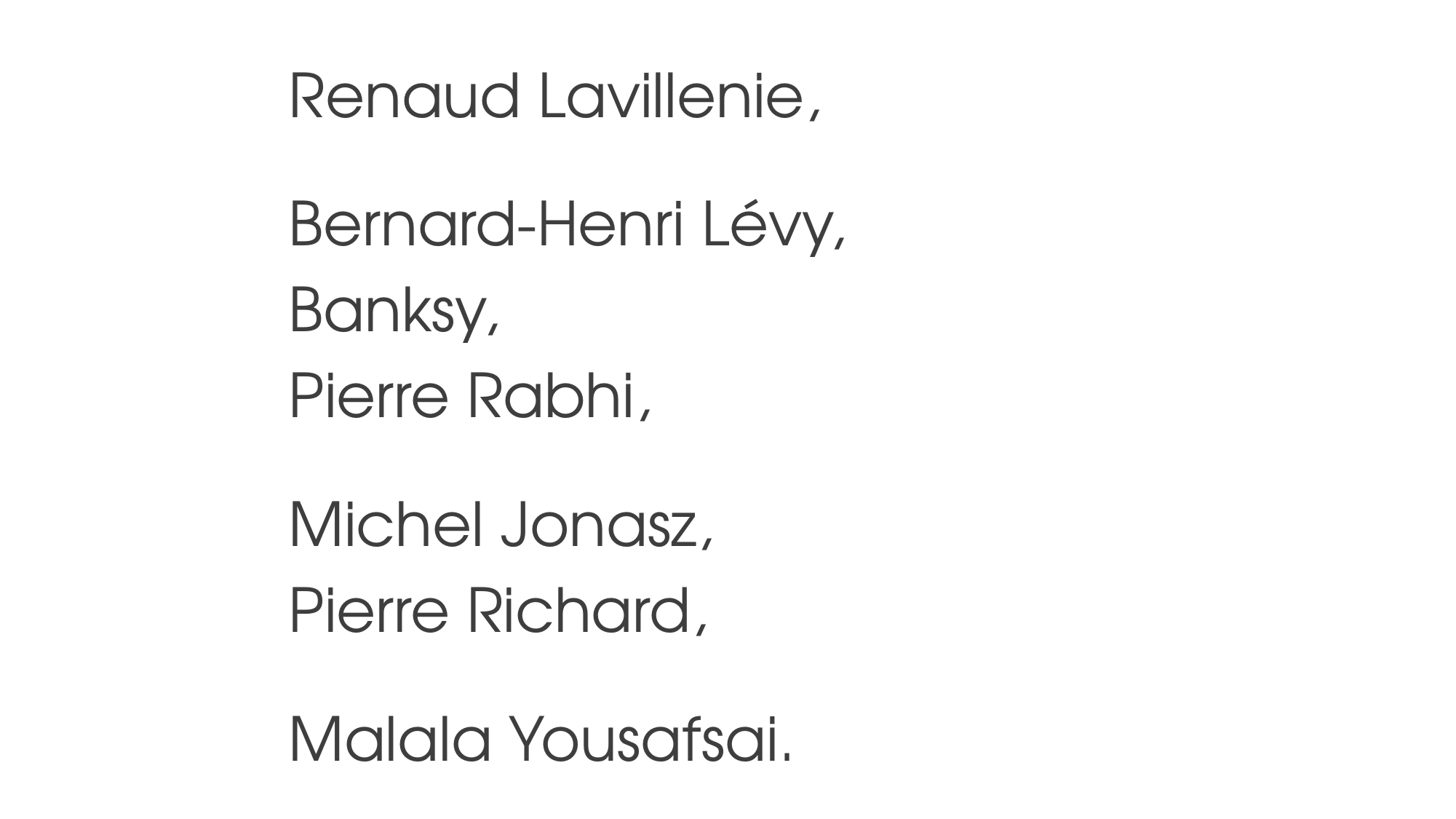

Renaud Lavillenie,

Bernard-Henri Lévy,

Banksy,

Pierre Rabhi,

Michel Jonasz,

Pierre Richard,

Malala Yousafsai.